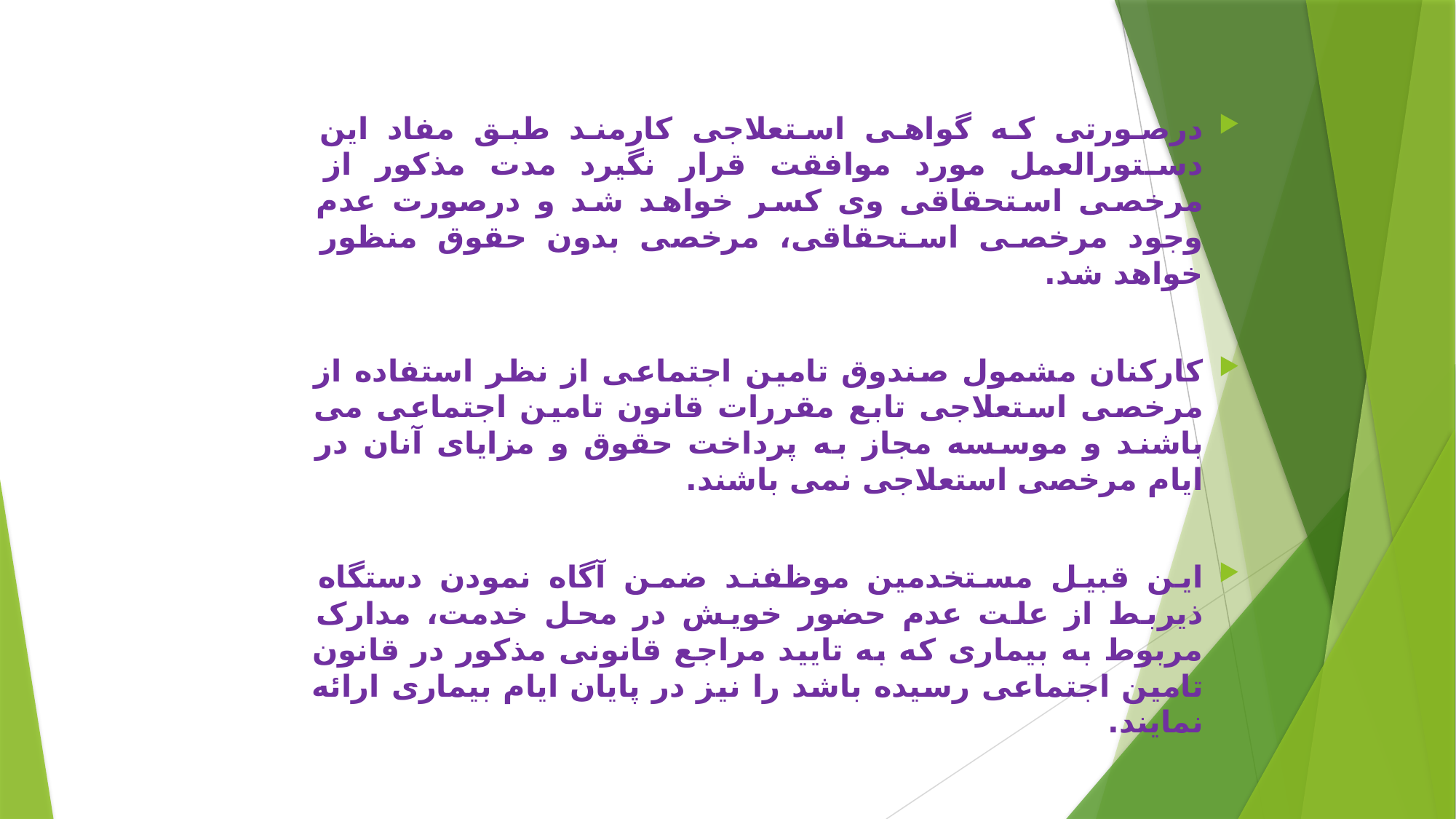

درصورتی که گواهی استعلاجی کارمند طبق مفاد این دستورالعمل مورد موافقت قرار نگیرد مدت مذکور از مرخصی استحقاقی وی کسر خواهد شد و درصورت عدم وجود مرخصی استحقاقی، مرخصی بدون حقوق منظور خواهد شد.

کارکنان مشمول صندوق تامین اجتماعی از نظر استفاده از مرخصی استعلاجی تابع مقررات قانون تامین اجتماعی می باشند و موسسه مجاز به پرداخت حقوق و مزایای آنان در ایام مرخصی استعلاجی نمی باشند.

این قبیل مستخدمین موظفند ضمن آگاه نمودن دستگاه ذیربط از علت عدم حضور خویش در محل خدمت، مدارک مربوط به بیماری که به تایید مراجع قانونی مذکور در قانون تامین اجتماعی رسیده باشد را نیز در پایان ایام بیماری ارائه نمایند.